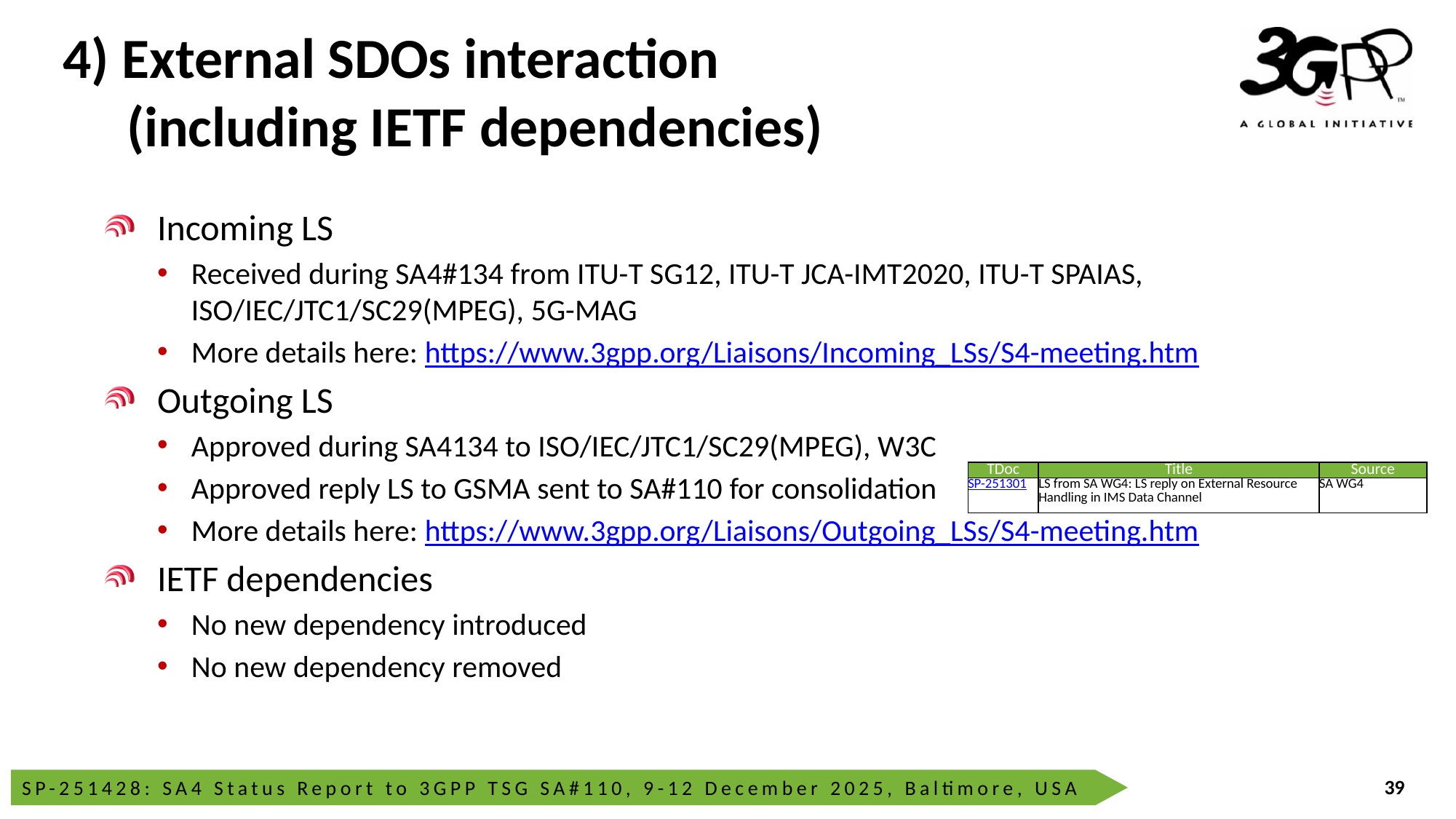

# 4) External SDOs interaction (including IETF dependencies)

Incoming LS
Received during SA4#134 from ITU-T SG12, ITU-T JCA-IMT2020, ITU-T SPAIAS, ISO/IEC/JTC1/SC29(MPEG), 5G-MAG
More details here: https://www.3gpp.org/Liaisons/Incoming_LSs/S4-meeting.htm
Outgoing LS
Approved during SA4134 to ISO/IEC/JTC1/SC29(MPEG), W3C
Approved reply LS to GSMA sent to SA#110 for consolidation
More details here: https://www.3gpp.org/Liaisons/Outgoing_LSs/S4-meeting.htm
IETF dependencies
No new dependency introduced
No new dependency removed
| TDoc | Title | Source |
| --- | --- | --- |
| SP-251301 | LS from SA WG4: LS reply on External Resource Handling in IMS Data Channel | SA WG4 |